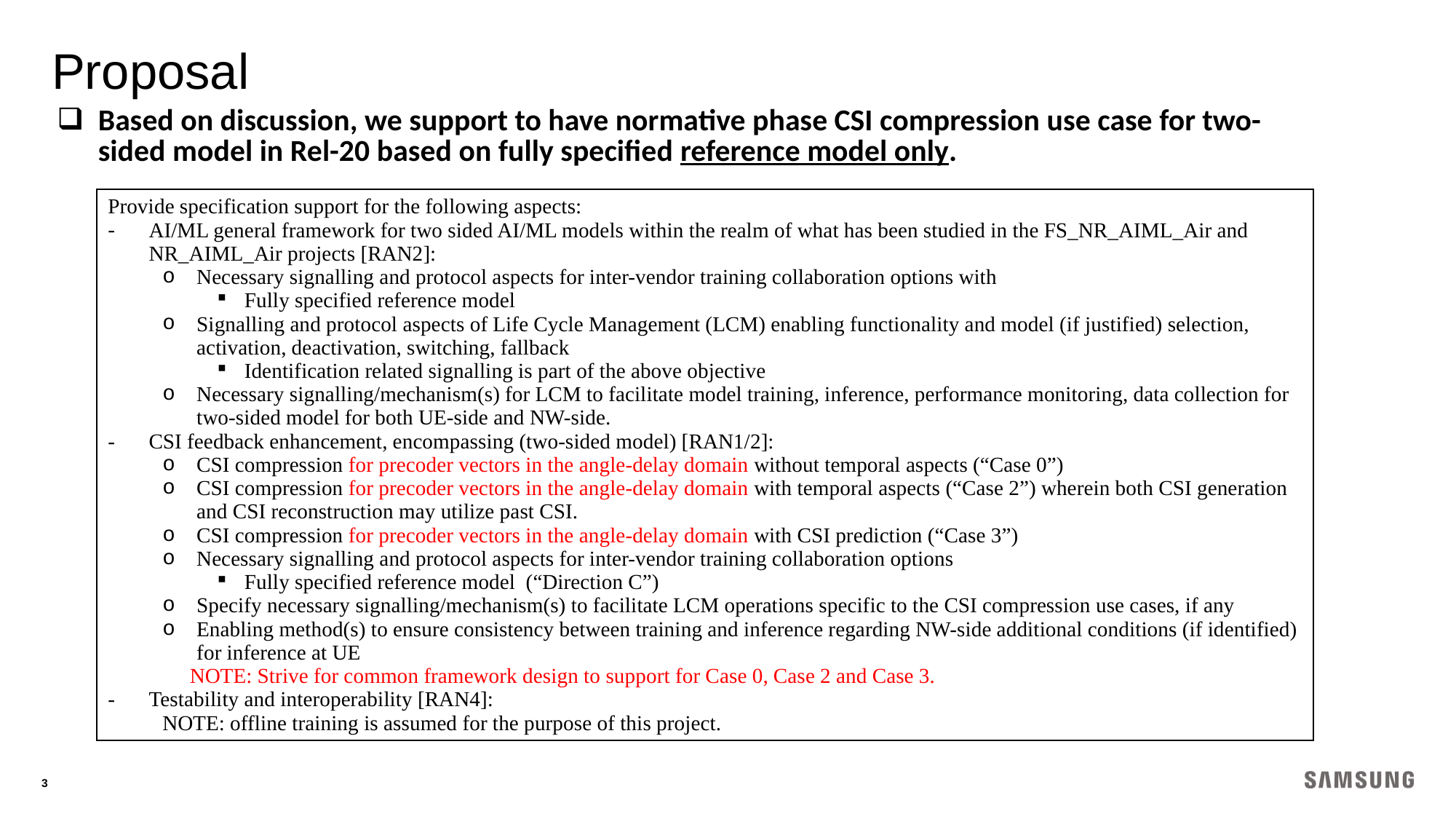

Proposal
Based on discussion, we support to have normative phase CSI compression use case for two-sided model in Rel-20 based on fully specified reference model only.

| Provide specification support for the following aspects: AI/ML general framework for two sided AI/ML models within the realm of what has been studied in the FS\_NR\_AIML\_Air and NR\_AIML\_Air projects [RAN2]: Necessary signalling and protocol aspects for inter-vendor training collaboration options with Fully specified reference model Signalling and protocol aspects of Life Cycle Management (LCM) enabling functionality and model (if justified) selection, activation, deactivation, switching, fallback Identification related signalling is part of the above objective Necessary signalling/mechanism(s) for LCM to facilitate model training, inference, performance monitoring, data collection for two-sided model for both UE-side and NW-side. CSI feedback enhancement, encompassing (two-sided model) [RAN1/2]: CSI compression for precoder vectors in the angle-delay domain without temporal aspects (“Case 0”) CSI compression for precoder vectors in the angle-delay domain with temporal aspects (“Case 2”) wherein both CSI generation and CSI reconstruction may utilize past CSI. CSI compression for precoder vectors in the angle-delay domain with CSI prediction (“Case 3”) Necessary signalling and protocol aspects for inter-vendor training collaboration options Fully specified reference model (“Direction C”) Specify necessary signalling/mechanism(s) to facilitate LCM operations specific to the CSI compression use cases, if any Enabling method(s) to ensure consistency between training and inference regarding NW-side additional conditions (if identified) for inference at UE NOTE: Strive for common framework design to support for Case 0, Case 2 and Case 3. Testability and interoperability [RAN4]: NOTE: offline training is assumed for the purpose of this project. |
| --- |